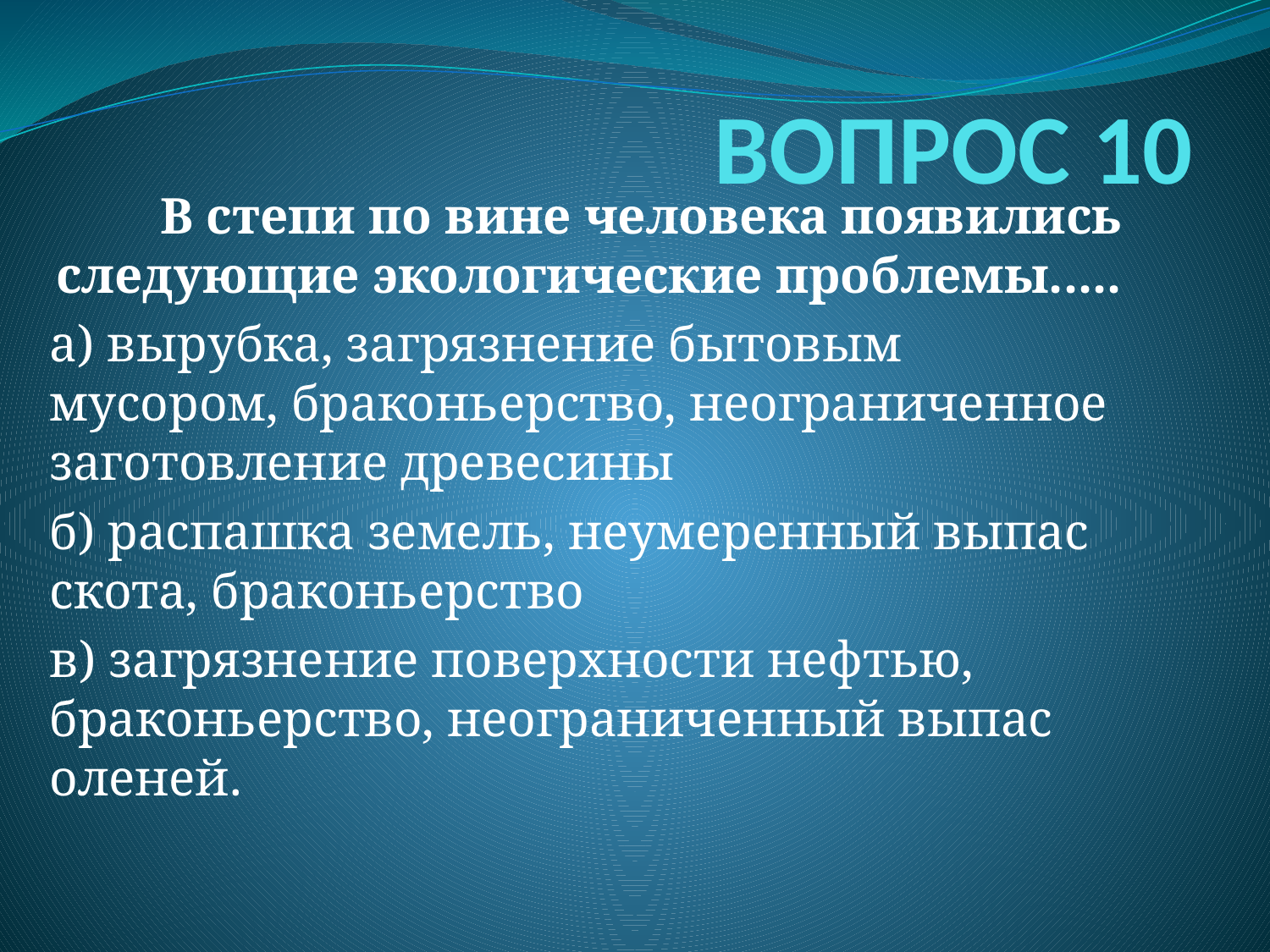

# ВОПРОС 10
В степи по вине человека появились следующие экологические проблемы.....
а) вырубка, загрязнение бытовым мусором, браконьерство, неограниченное заготовление древесины
б) распашка земель, неумеренный выпас скота, браконьерство
в) загрязнение поверхности нефтью, браконьерство, неограниченный выпас оленей.